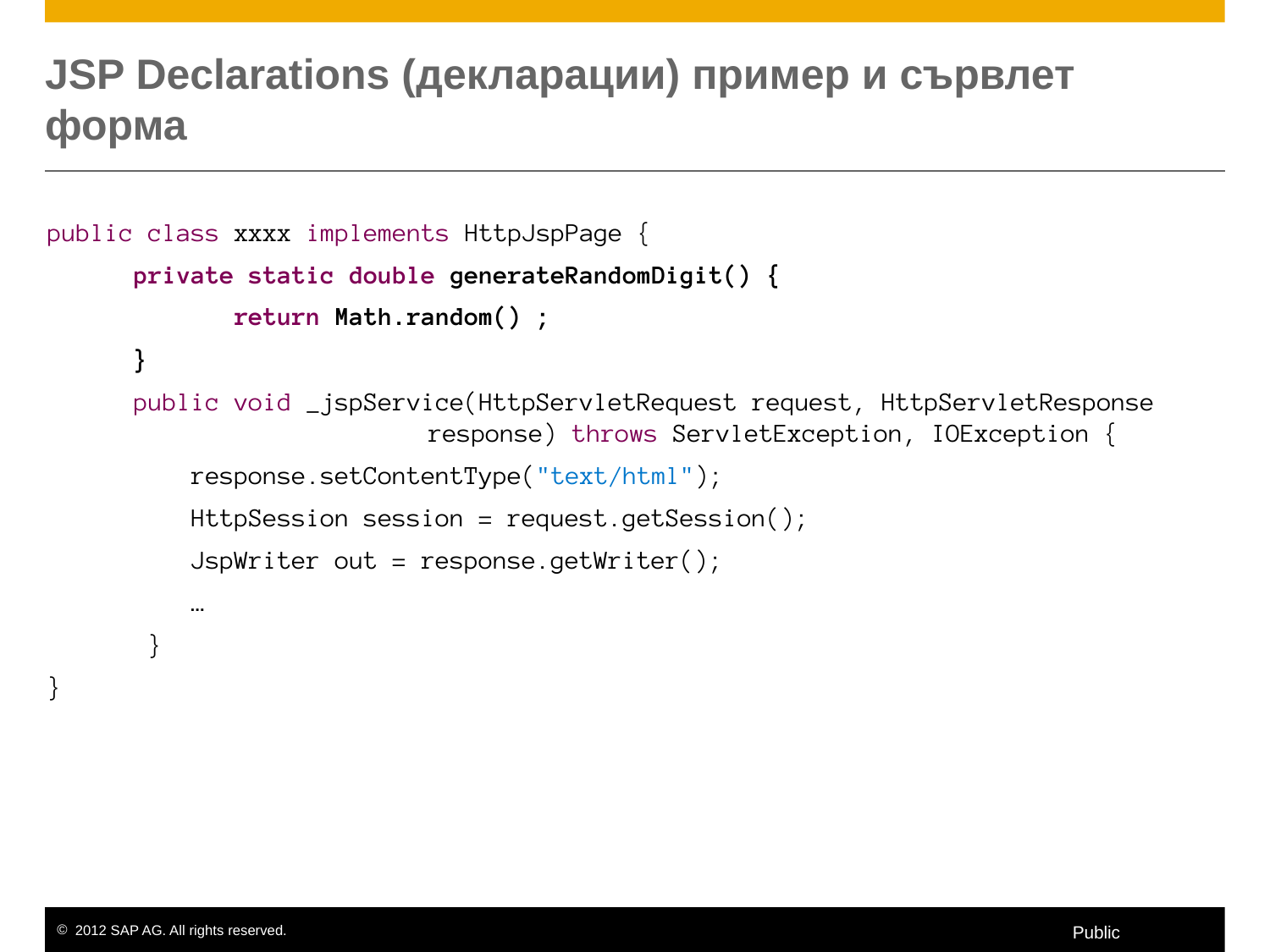

# JSP Declarations (декларации) пример и сървлет форма
public class xxxx implements HttpJspPage {
      private static double generateRandomDigit() {
             return Math.random() ;
      }
      public void _jspService(HttpServletRequest request, HttpServletResponse 				response) throws ServletException, IOException {
          response.setContentType("text/html");
          HttpSession session = request.getSession();
          JspWriter out = response.getWriter();
          …
       }
}